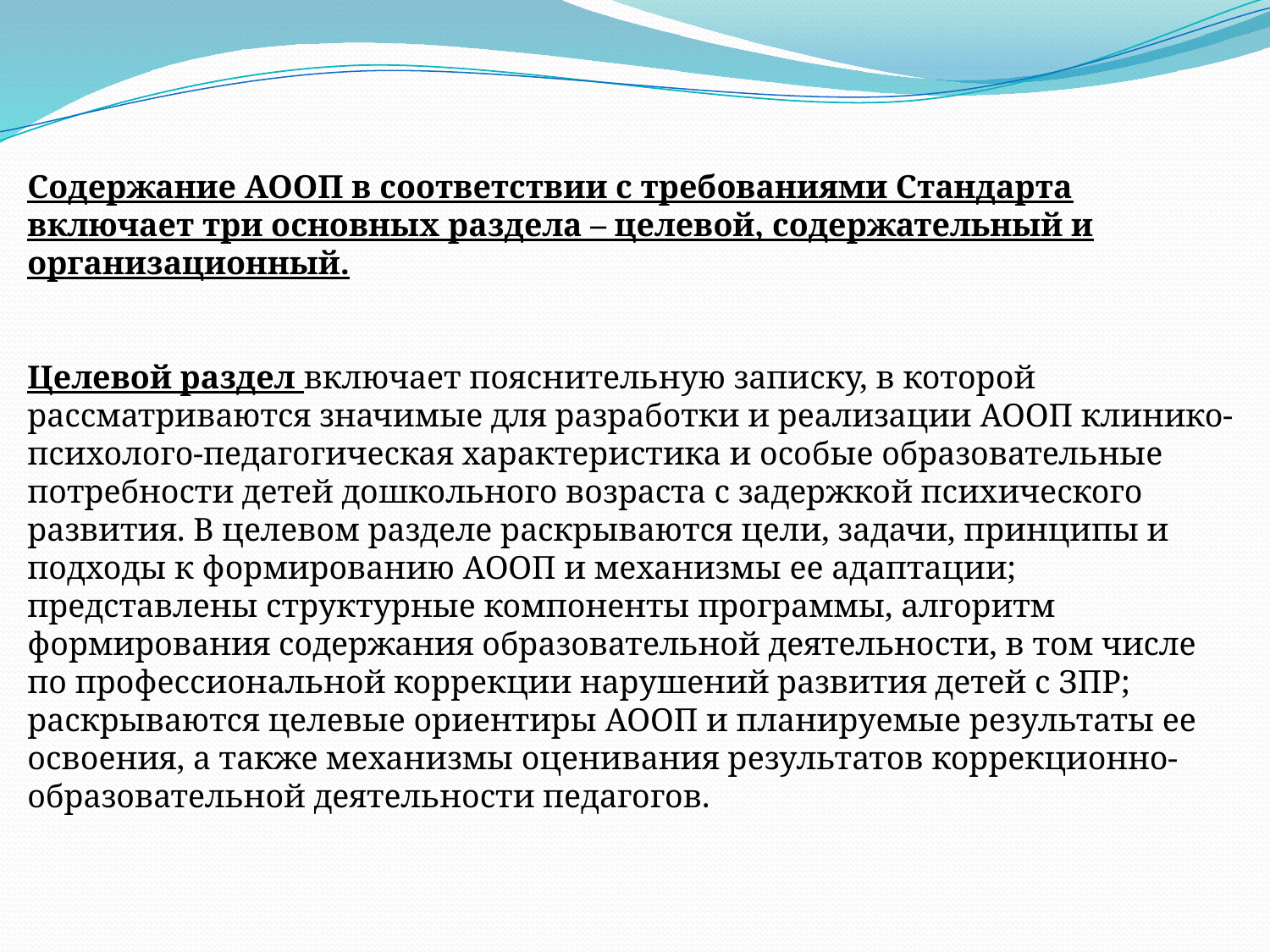

Содержание АООП в соответствии с требованиями Стандарта включает три основных раздела – целевой, содержательный и организационный.

Целевой раздел включает пояснительную записку, в которой рассматриваются значимые для разработки и реализации АООП клинико-психолого-педагогическая характеристика и особые образовательные потребности детей дошкольного возраста с задержкой психического развития. В целевом разделе раскрываются цели, задачи, принципы и подходы к формированию АООП и механизмы ее адаптации; представлены структурные компоненты программы, алгоритм формирования содержания образовательной деятельности, в том числе по профессиональной коррекции нарушений развития детей с ЗПР; раскрываются целевые ориентиры АООП и планируемые результаты ее освоения, а также механизмы оценивания результатов коррекционно-образовательной деятельности педагогов.